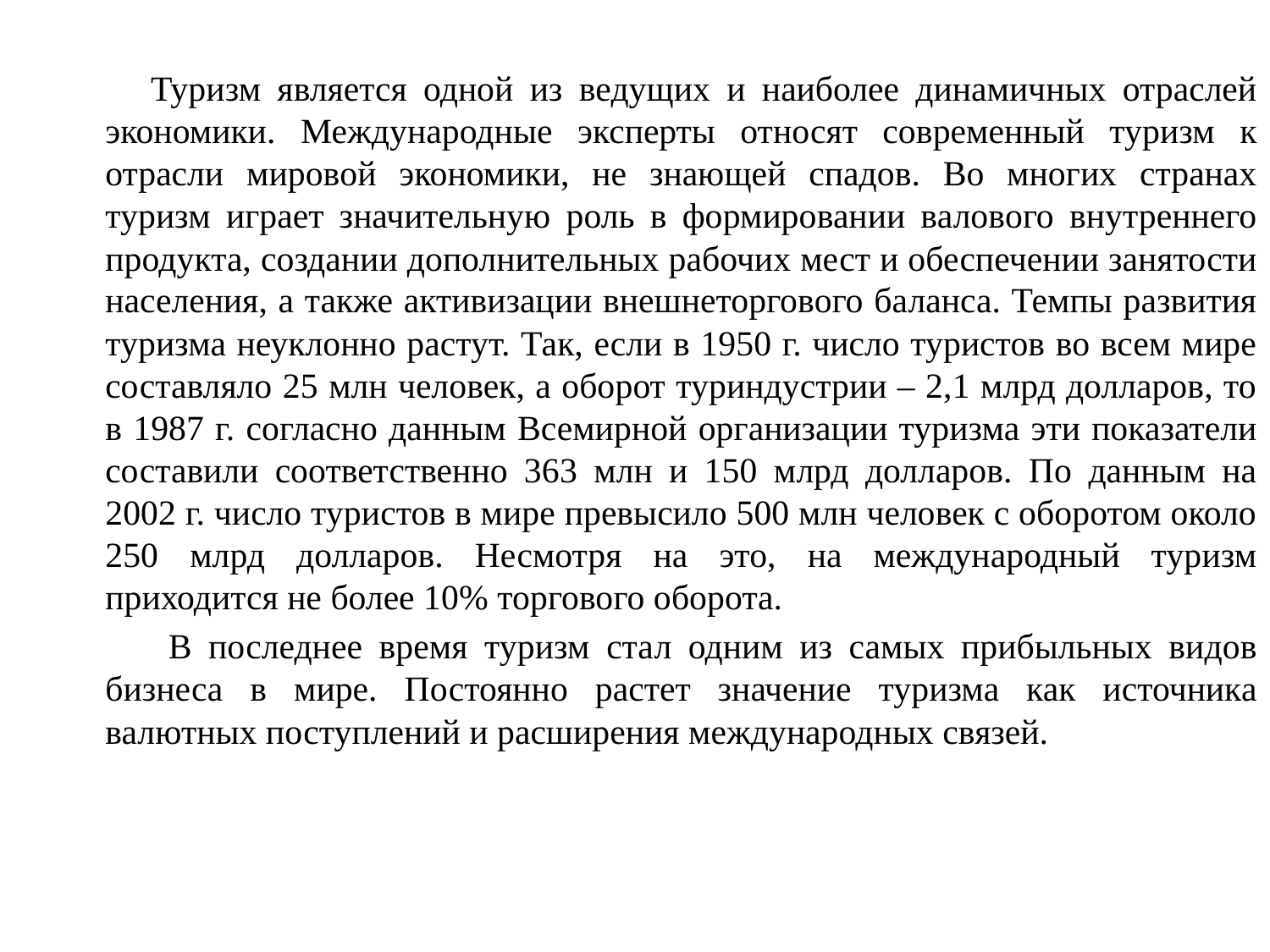

Туризм является одной из ведущих и наиболее динамичных отраслей экономики. Международные эксперты относят современный туризм к отрасли мировой экономики, не знающей спадов. Во многих странах туризм играет значительную роль в формировании валового внутреннего продукта, создании дополнительных рабочих мест и обеспечении занятости населения, а также активизации внешнеторгового баланса. Темпы развития туризма неуклонно растут. Так, если в 1950 г. число туристов во всем мире составляло 25 млн человек, а оборот туриндустрии – 2,1 млрд долларов, то в 1987 г. согласно данным Всемирной организации туризма эти показатели составили соответственно 363 млн и 150 млрд долларов. По данным на 2002 г. число туристов в мире превысило 500 млн человек с оборотом около 250 млрд долларов. Несмотря на это, на международный туризм приходится не более 10% торгового оборота.
       В последнее время туризм стал одним из самых прибыльных видов бизнеса в мире. Постоянно растет значение туризма как источника валютных поступлений и расширения международных связей.

#